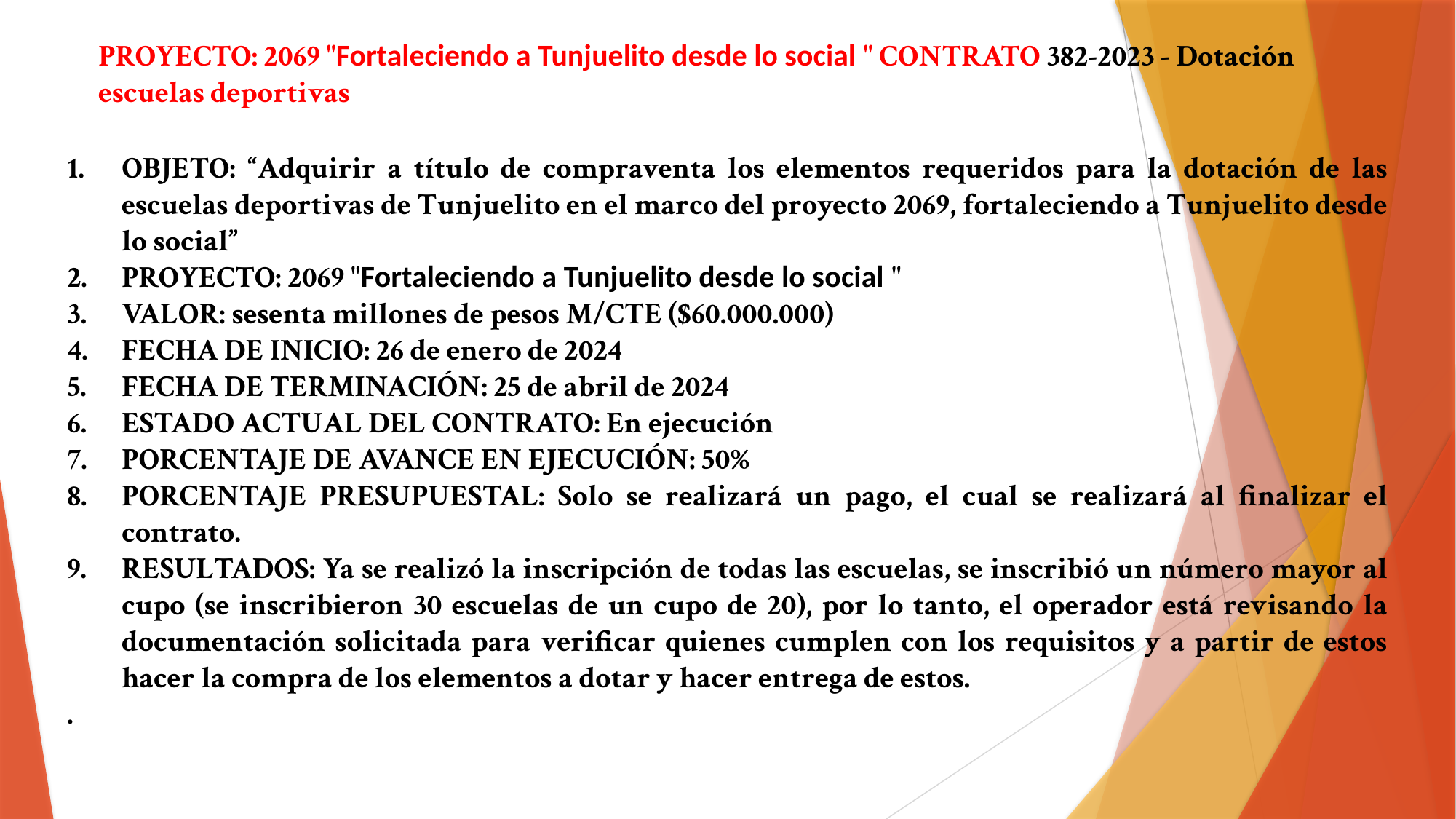

PROYECTO: 2069 "Fortaleciendo a Tunjuelito desde lo social " CONTRATO 382-2023 - Dotación escuelas deportivas

OBJETO: “Adquirir a título de compraventa los elementos requeridos para la dotación de las escuelas deportivas de Tunjuelito en el marco del proyecto 2069, fortaleciendo a Tunjuelito desde lo social”
PROYECTO: 2069 "Fortaleciendo a Tunjuelito desde lo social "
VALOR: sesenta millones de pesos M/CTE ($60.000.000)
FECHA DE INICIO: 26 de enero de 2024
FECHA DE TERMINACIÓN: 25 de abril de 2024
ESTADO ACTUAL DEL CONTRATO: En ejecución
PORCENTAJE DE AVANCE EN EJECUCIÓN: 50%
PORCENTAJE PRESUPUESTAL: Solo se realizará un pago, el cual se realizará al finalizar el contrato.
RESULTADOS: Ya se realizó la inscripción de todas las escuelas, se inscribió un número mayor al cupo (se inscribieron 30 escuelas de un cupo de 20), por lo tanto, el operador está revisando la documentación solicitada para verificar quienes cumplen con los requisitos y a partir de estos hacer la compra de los elementos a dotar y hacer entrega de estos.
.